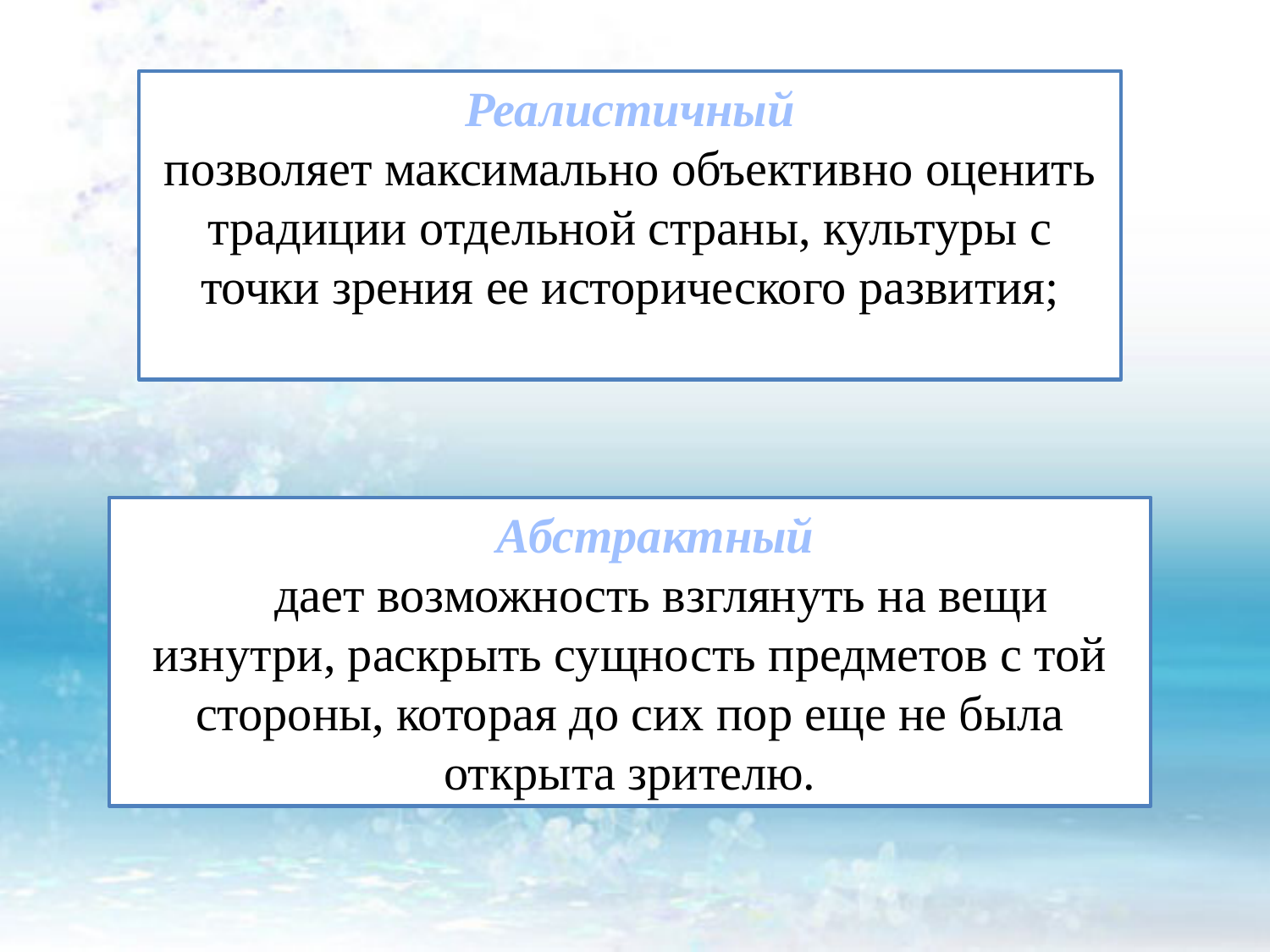

Реалистичный
позволяет максимально объективно оценить традиции отдельной страны, культуры с точки зрения ее исторического развития;

Абстрактный
дает возможность взглянуть на вещи изнутри, раскрыть сущность предметов с той стороны, которая до сих пор еще не была открыта зрителю.